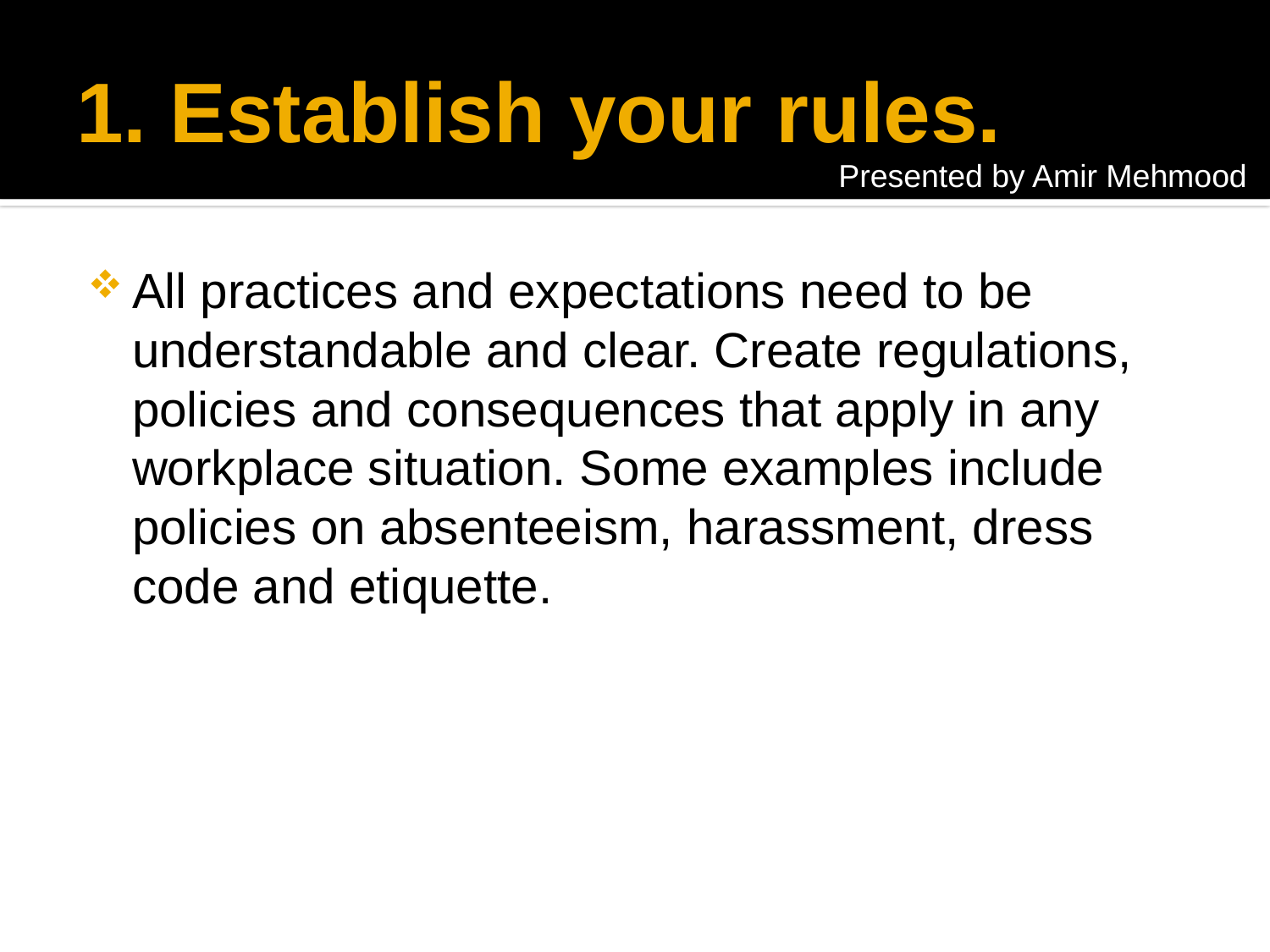

# 1. Establish your rules.
Presented by Amir Mehmood
All practices and expectations need to be understandable and clear. Create regulations, policies and consequences that apply in any workplace situation. Some examples include policies on absenteeism, harassment, dress code and etiquette.